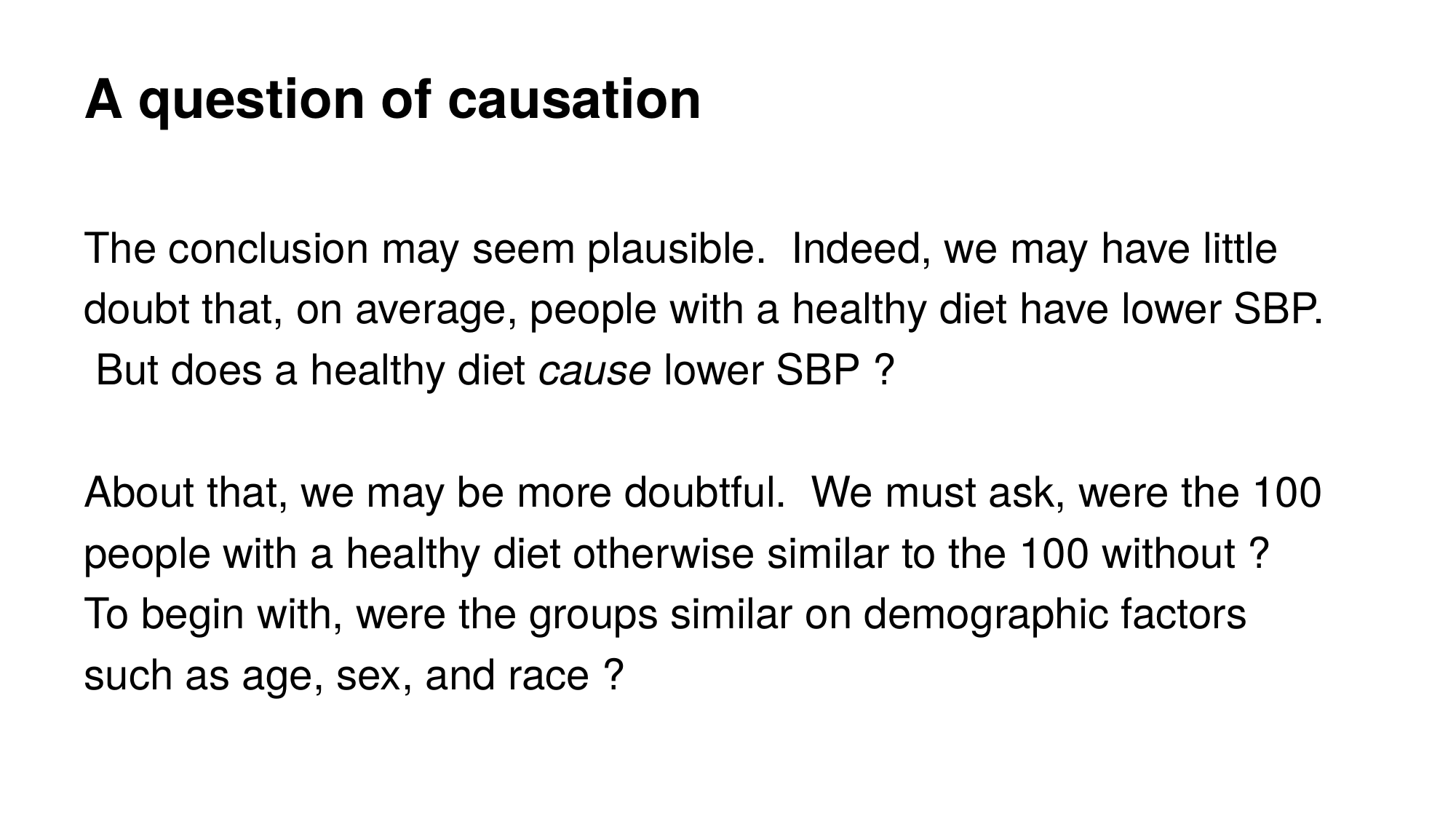

# A question of causation
The conclusion may seem plausible.  Indeed, we may have little doubt that, on average, people with a healthy diet have lower SBP.  But does a healthy diet cause lower SBP ?

About that, we may be more doubtful.  We must ask, were the 100 people with a healthy diet otherwise similar to the 100 without ?  To begin with, were the groups similar on demographic factors such as age, sex, and race ?